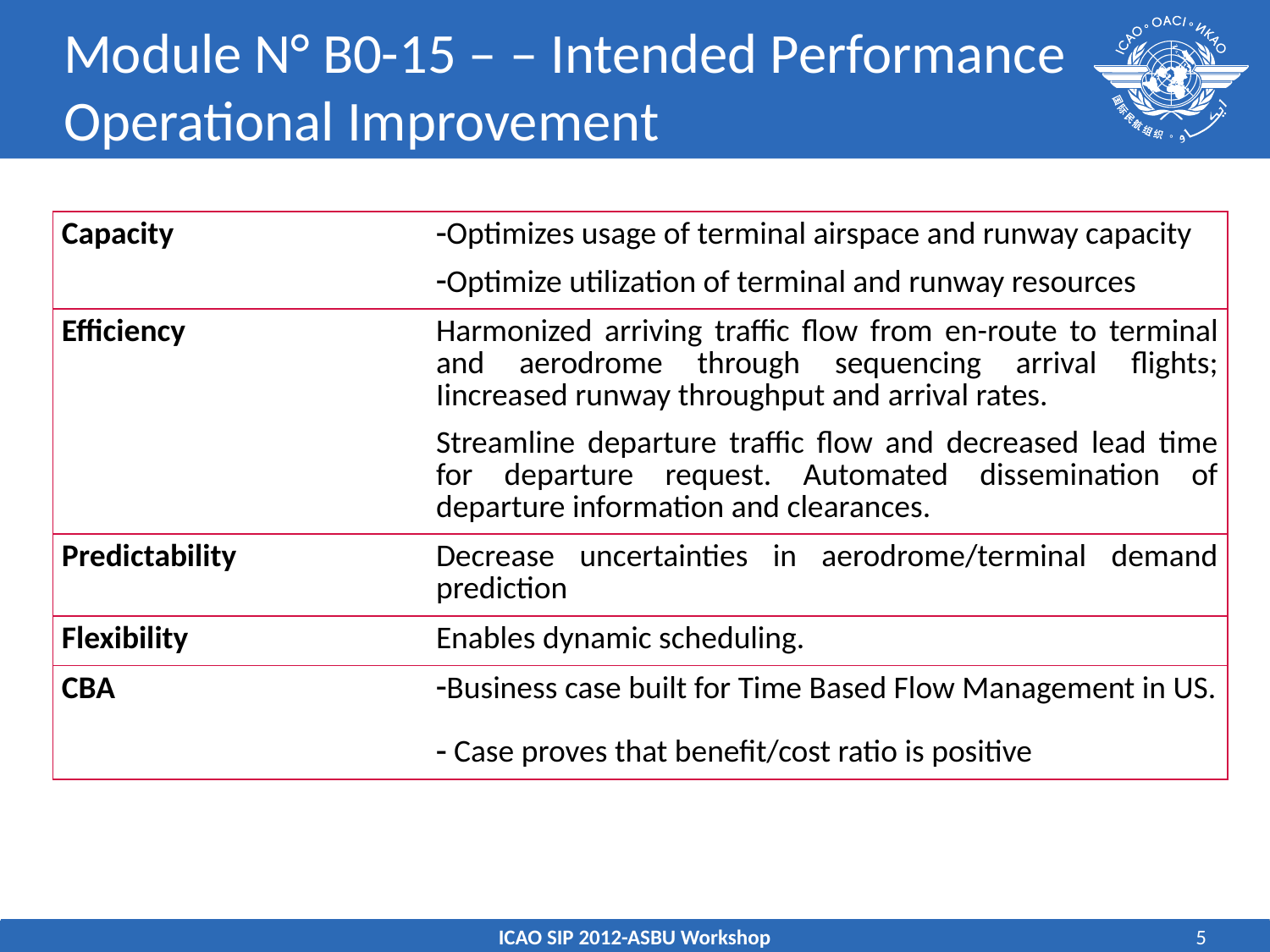

# Module N° B0-15 – – Intended Performance Operational Improvement
| Capacity | Optimizes usage of terminal airspace and runway capacity Optimize utilization of terminal and runway resources |
| --- | --- |
| Efficiency | Harmonized arriving traffic flow from en-route to terminal and aerodrome through sequencing arrival flights; Iincreased runway throughput and arrival rates. Streamline departure traffic flow and decreased lead time for departure request. Automated dissemination of departure information and clearances. |
| Predictability | Decrease uncertainties in aerodrome/terminal demand prediction |
| Flexibility | Enables dynamic scheduling. |
| CBA | Business case built for Time Based Flow Management in US. Case proves that benefit/cost ratio is positive |
ICAO SIP 2012-ASBU Workshop
5